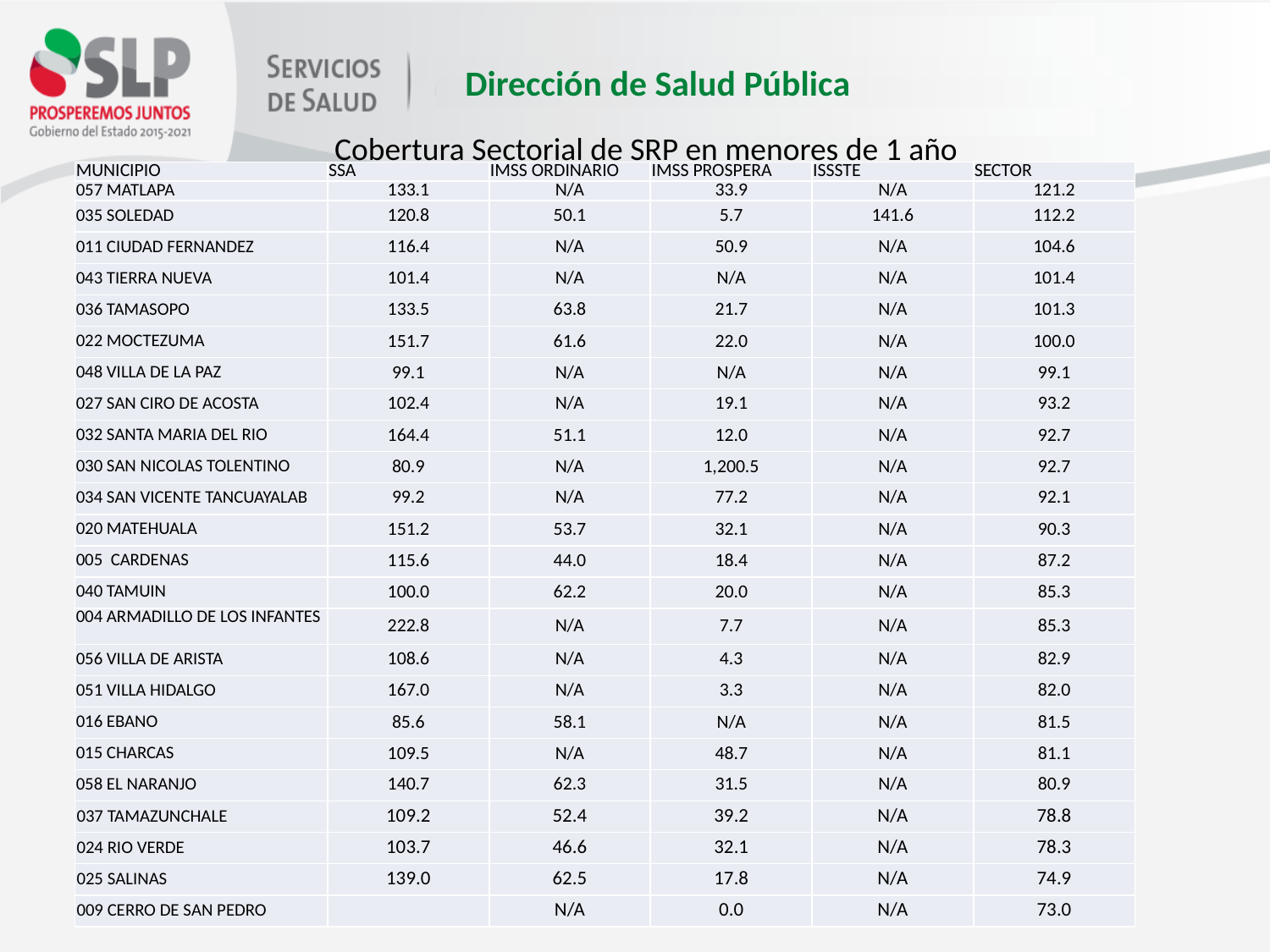

Cobertura Sectorial de SRP en menores de 1 año
| MUNICIPIO | SSA | IMSS ORDINARIO | IMSS PROSPERA | ISSSTE | SECTOR |
| --- | --- | --- | --- | --- | --- |
| 057 MATLAPA | 133.1 | N/A | 33.9 | N/A | 121.2 |
| 035 SOLEDAD | 120.8 | 50.1 | 5.7 | 141.6 | 112.2 |
| 011 CIUDAD FERNANDEZ | 116.4 | N/A | 50.9 | N/A | 104.6 |
| 043 TIERRA NUEVA | 101.4 | N/A | N/A | N/A | 101.4 |
| 036 TAMASOPO | 133.5 | 63.8 | 21.7 | N/A | 101.3 |
| 022 MOCTEZUMA | 151.7 | 61.6 | 22.0 | N/A | 100.0 |
| 048 VILLA DE LA PAZ | 99.1 | N/A | N/A | N/A | 99.1 |
| 027 SAN CIRO DE ACOSTA | 102.4 | N/A | 19.1 | N/A | 93.2 |
| 032 SANTA MARIA DEL RIO | 164.4 | 51.1 | 12.0 | N/A | 92.7 |
| 030 SAN NICOLAS TOLENTINO | 80.9 | N/A | 1,200.5 | N/A | 92.7 |
| 034 SAN VICENTE TANCUAYALAB | 99.2 | N/A | 77.2 | N/A | 92.1 |
| 020 MATEHUALA | 151.2 | 53.7 | 32.1 | N/A | 90.3 |
| 005 CARDENAS | 115.6 | 44.0 | 18.4 | N/A | 87.2 |
| 040 TAMUIN | 100.0 | 62.2 | 20.0 | N/A | 85.3 |
| 004 ARMADILLO DE LOS INFANTES | 222.8 | N/A | 7.7 | N/A | 85.3 |
| 056 VILLA DE ARISTA | 108.6 | N/A | 4.3 | N/A | 82.9 |
| 051 VILLA HIDALGO | 167.0 | N/A | 3.3 | N/A | 82.0 |
| 016 EBANO | 85.6 | 58.1 | N/A | N/A | 81.5 |
| 015 CHARCAS | 109.5 | N/A | 48.7 | N/A | 81.1 |
| 058 EL NARANJO | 140.7 | 62.3 | 31.5 | N/A | 80.9 |
| 037 TAMAZUNCHALE | 109.2 | 52.4 | 39.2 | N/A | 78.8 |
| 024 RIO VERDE | 103.7 | 46.6 | 32.1 | N/A | 78.3 |
| 025 SALINAS | 139.0 | 62.5 | 17.8 | N/A | 74.9 |
| 009 CERRO DE SAN PEDRO |  | N/A | 0.0 | N/A | 73.0 |